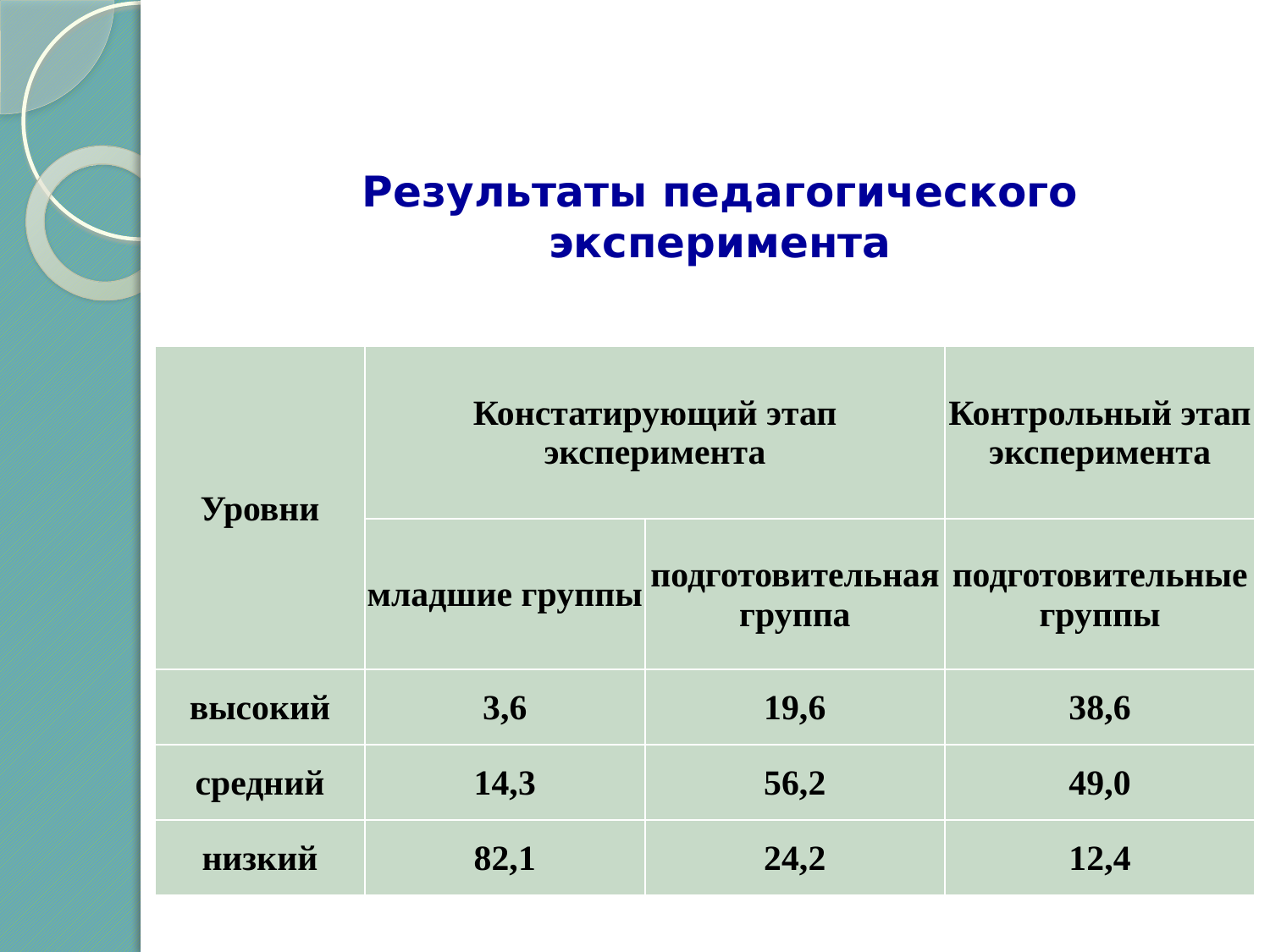

# Результаты педагогического эксперимента
| Уровни | Констатирующий этап эксперимента |  | Контрольный этап эксперимента |
| --- | --- | --- | --- |
|  | младшие группы | подготовительная группа | подготовительные группы |
| высокий | 3,6 | 19,6 | 38,6 |
| средний | 14,3 | 56,2 | 49,0 |
| низкий | 82,1 | 24,2 | 12,4 |